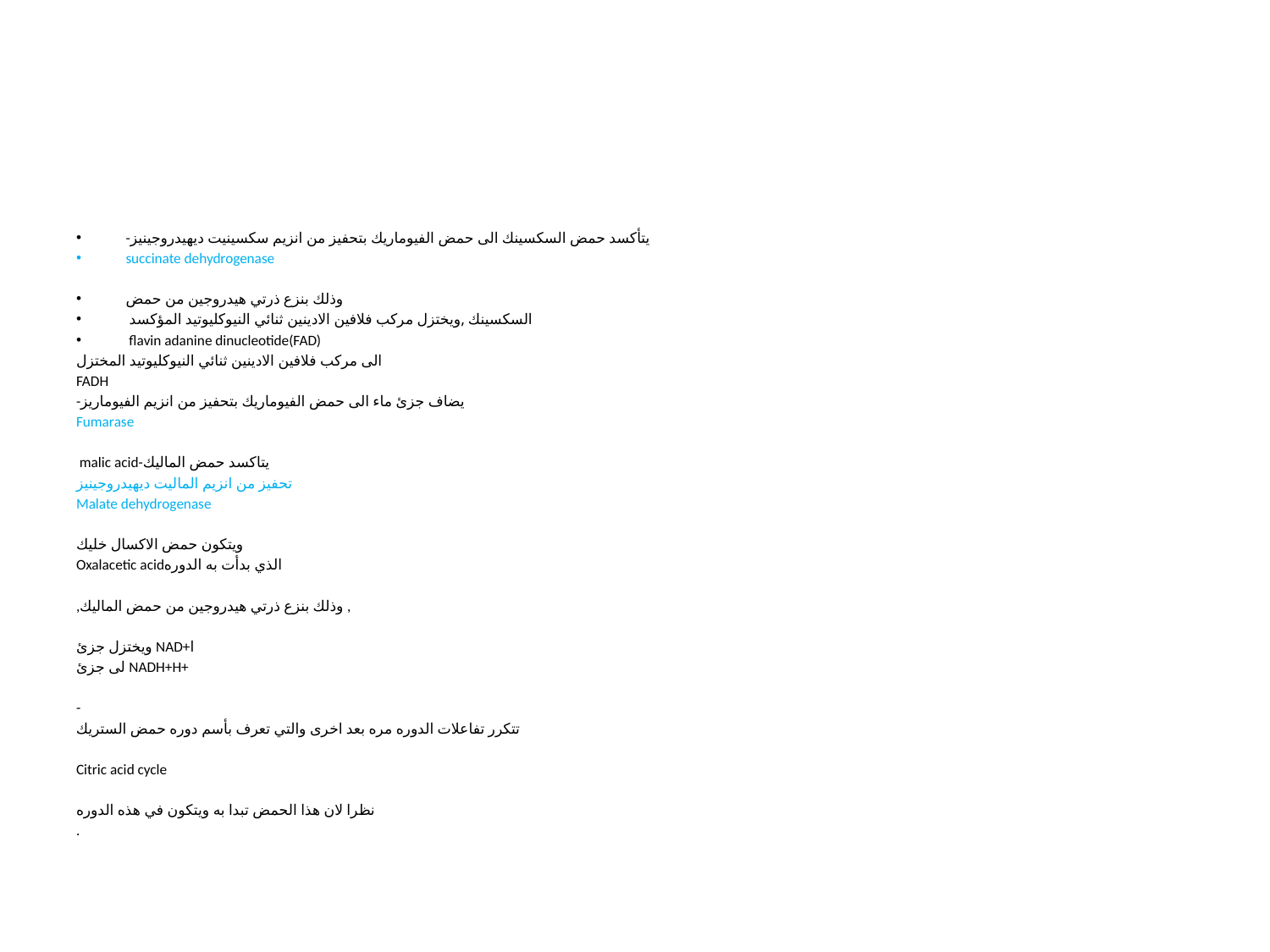

-يتأكسد حمض السكسينك الى حمض الفيوماريك بتحفيز من انزيم سكسينيت ديهيدروجينيز
succinate dehydrogenase

وذلك بنزع ذرتي هيدروجين من حمض
 السكسينك ,ويختزل مركب فلافين الادينين ثنائي النيوكليوتيد المؤكسد
 flavin adanine dinucleotide(FAD)
الى مركب فلافين الادينين ثنائي النيوكليوتيد المختزل
FADH
-يضاف جزئ ماء الى حمض الفيوماريك بتحفيز من انزيم الفيوماريز
Fumarase

 malic acid-يتاكسد حمض الماليك
تحفيز من انزيم الماليت ديهيدروجينيز
Malate dehydrogenase

ويتكون حمض الاكسال خليك
Oxalacetic acidالذي بدأت به الدوره

,وذلك بنزع ذرتي هيدروجين من حمض الماليك ,

ويختزل جزئ NAD+ا
لى جزئ NADH+H+

-
تتكرر تفاعلات الدوره مره بعد اخرى والتي تعرف بأسم دوره حمض الستريك

Citric acid cycle

نظرا لان هذا الحمض تبدا به ويتكون في هذه الدوره
.